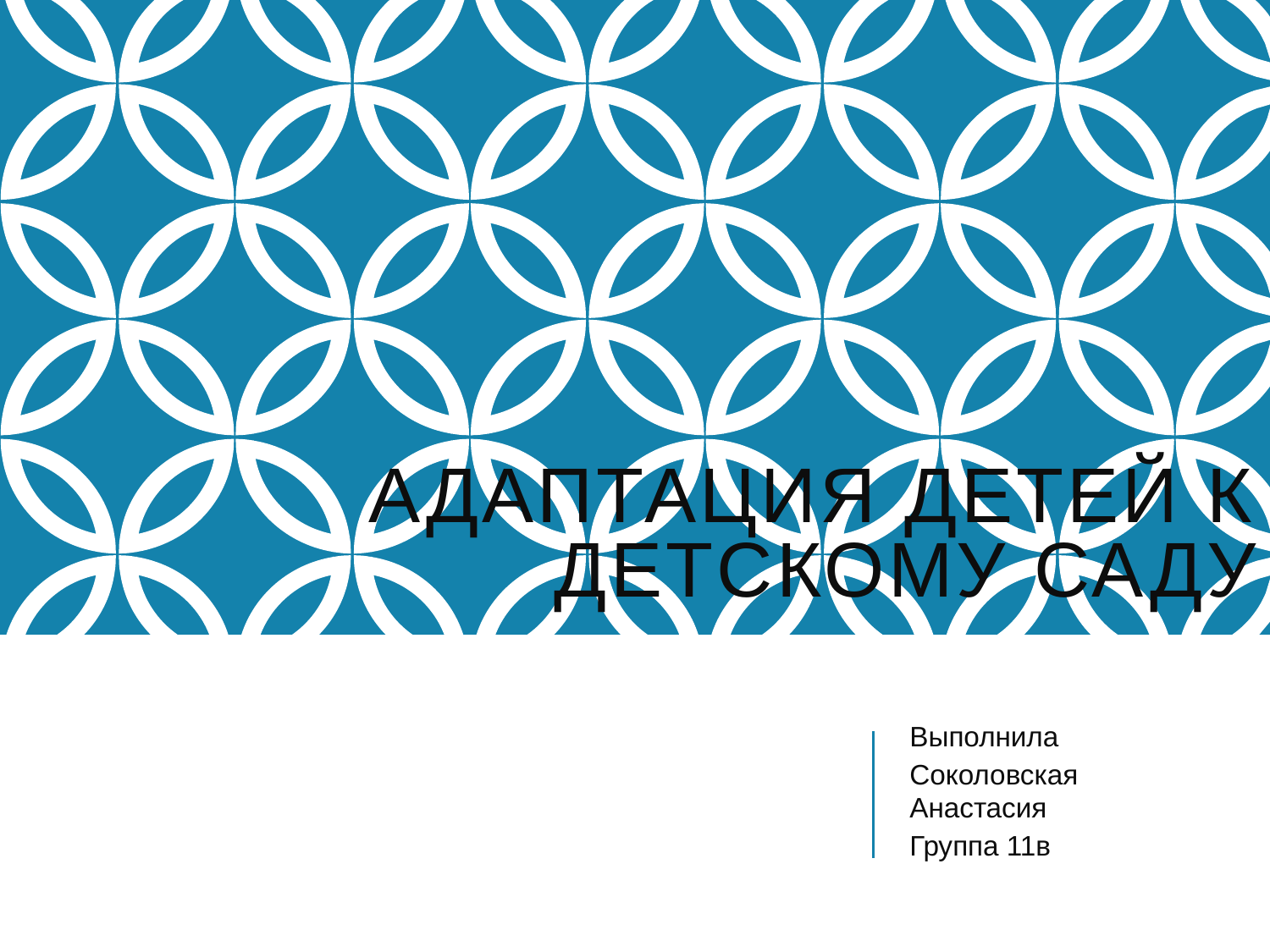

# Адаптация детей к детскому саду
Выполнила
Соколовская Анастасия
Группа 11в